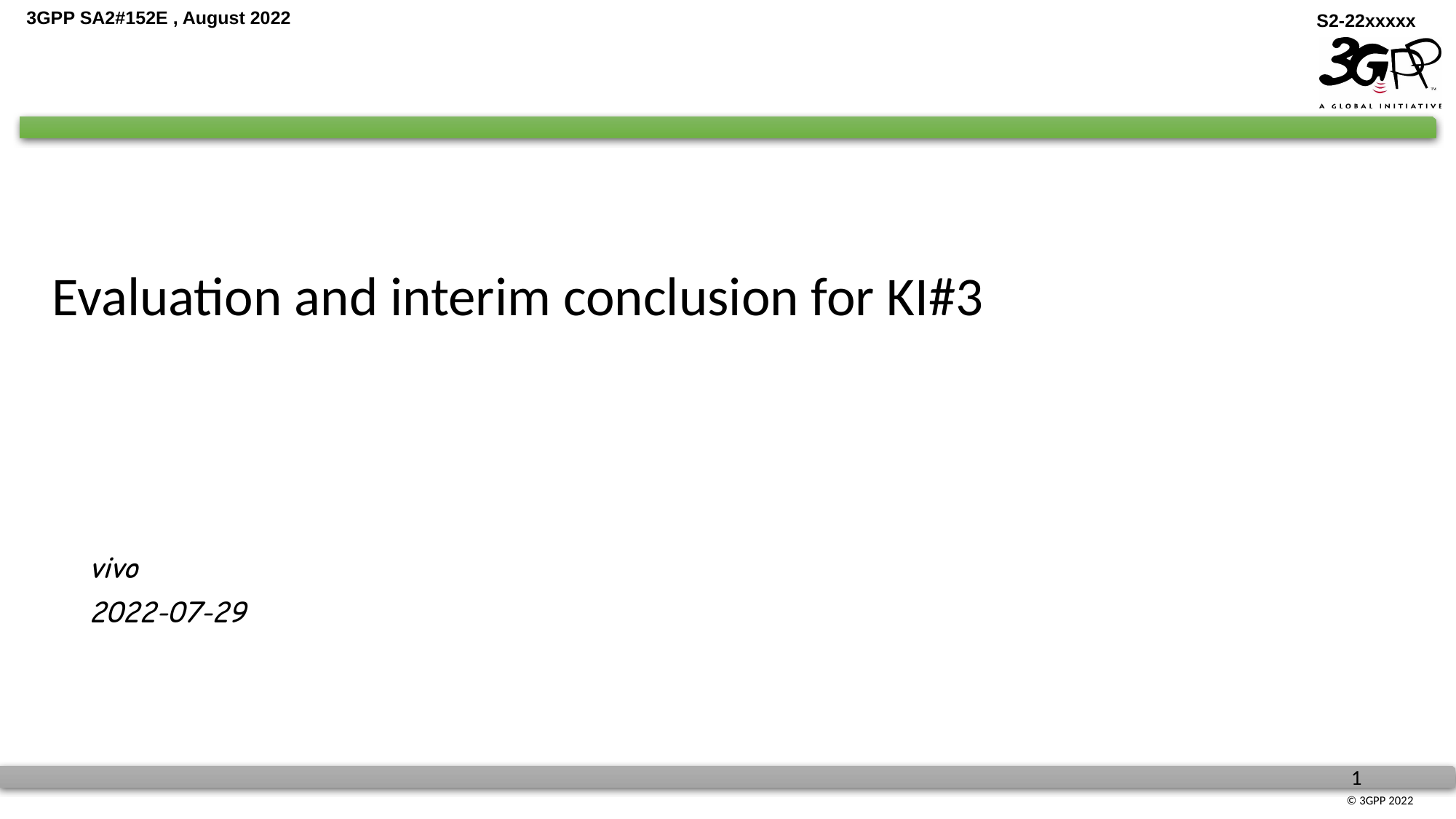

# Evaluation and interim conclusion for KI#3
vivo
2022-07-29